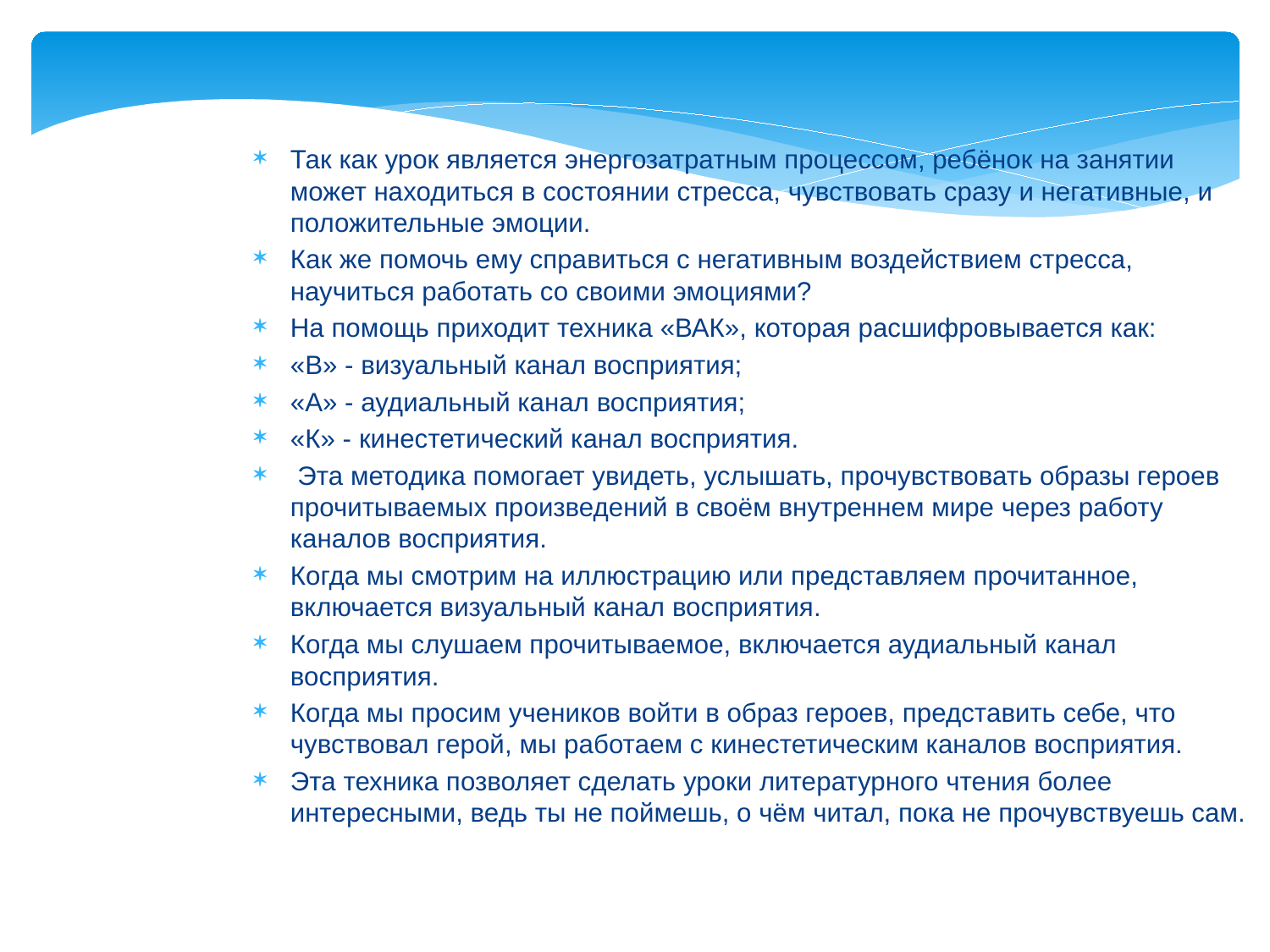

Так как урок является энергозатратным процессом, ребёнок на занятии может находиться в состоянии стресса, чувствовать сразу и негативные, и положительные эмоции.
Как же помочь ему справиться с негативным воздействием стресса, научиться работать со своими эмоциями?
На помощь приходит техника «ВАК», которая расшифровывается как:
«В» - визуальный канал восприятия;
«А» - аудиальный канал восприятия;
«К» - кинестетический канал восприятия.
 Эта методика помогает увидеть, услышать, прочувствовать образы героев прочитываемых произведений в своём внутреннем мире через работу каналов восприятия.
Когда мы смотрим на иллюстрацию или представляем прочитанное, включается визуальный канал восприятия.
Когда мы слушаем прочитываемое, включается аудиальный канал восприятия.
Когда мы просим учеников войти в образ героев, представить себе, что чувствовал герой, мы работаем с кинестетическим каналов восприятия.
Эта техника позволяет сделать уроки литературного чтения более интересными, ведь ты не поймешь, о чём читал, пока не прочувствуешь сам.